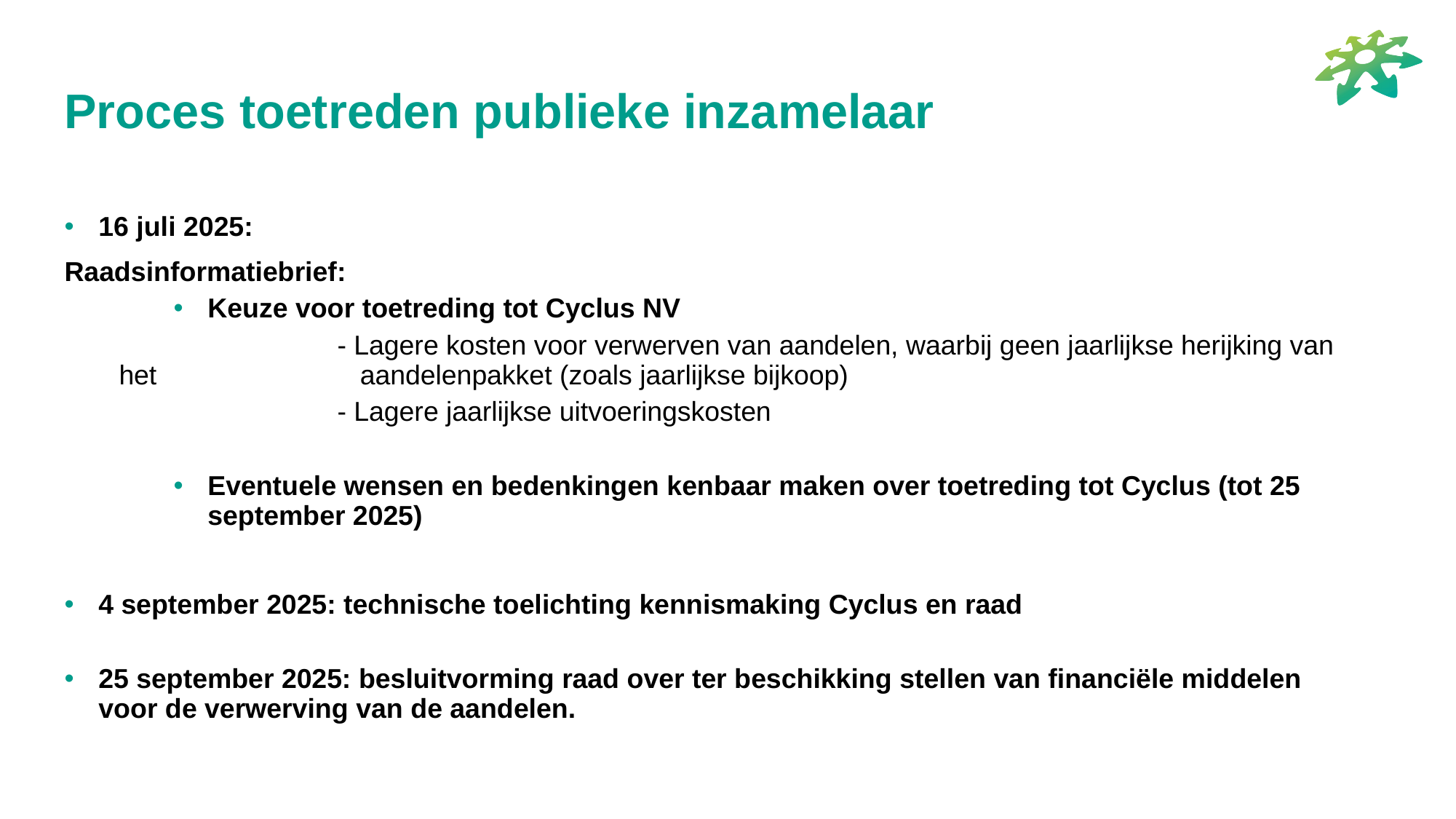

# Proces toetreden publieke inzamelaar
16 juli 2025:
Raadsinformatiebrief:
Keuze voor toetreding tot Cyclus NV
		- Lagere kosten voor verwerven van aandelen, waarbij geen jaarlijkse herijking van het 	 	   aandelenpakket (zoals jaarlijkse bijkoop)
		- Lagere jaarlijkse uitvoeringskosten

Eventuele wensen en bedenkingen kenbaar maken over toetreding tot Cyclus (tot 25 september 2025)

4 september 2025: technische toelichting kennismaking Cyclus en raad
25 september 2025: besluitvorming raad over ter beschikking stellen van financiële middelen voor de verwerving van de aandelen.